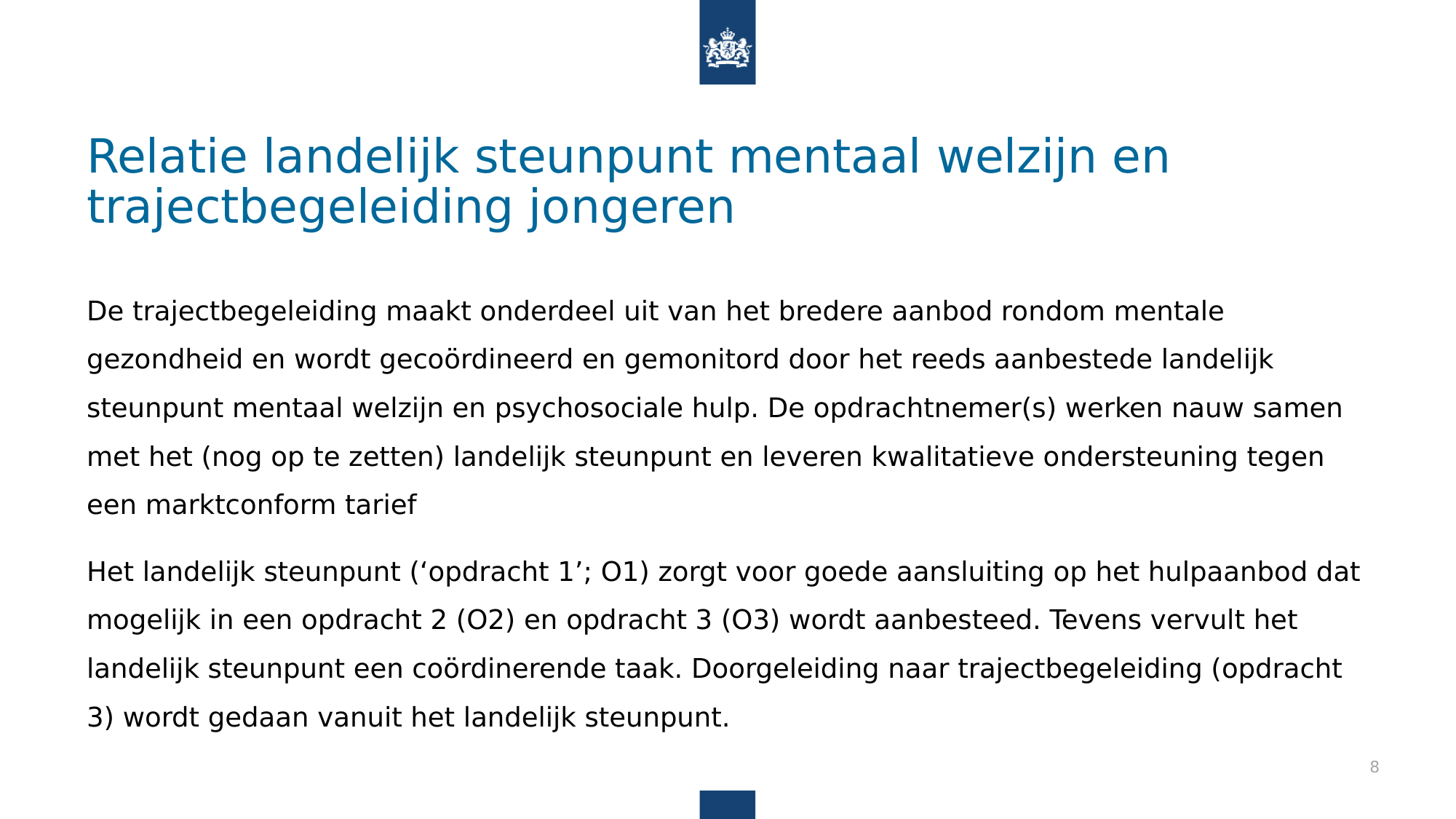

# Relatie landelijk steunpunt mentaal welzijn en trajectbegeleiding jongeren
De trajectbegeleiding maakt onderdeel uit van het bredere aanbod rondom mentale gezondheid en wordt gecoördineerd en gemonitord door het reeds aanbestede landelijk steunpunt mentaal welzijn en psychosociale hulp. De opdrachtnemer(s) werken nauw samen met het (nog op te zetten) landelijk steunpunt en leveren kwalitatieve ondersteuning tegen een marktconform tarief
Het landelijk steunpunt (‘opdracht 1’; O1) zorgt voor goede aansluiting op het hulpaanbod dat mogelijk in een opdracht 2 (O2) en opdracht 3 (O3) wordt aanbesteed. Tevens vervult het landelijk steunpunt een coördinerende taak. Doorgeleiding naar trajectbegeleiding (opdracht 3) wordt gedaan vanuit het landelijk steunpunt.

8